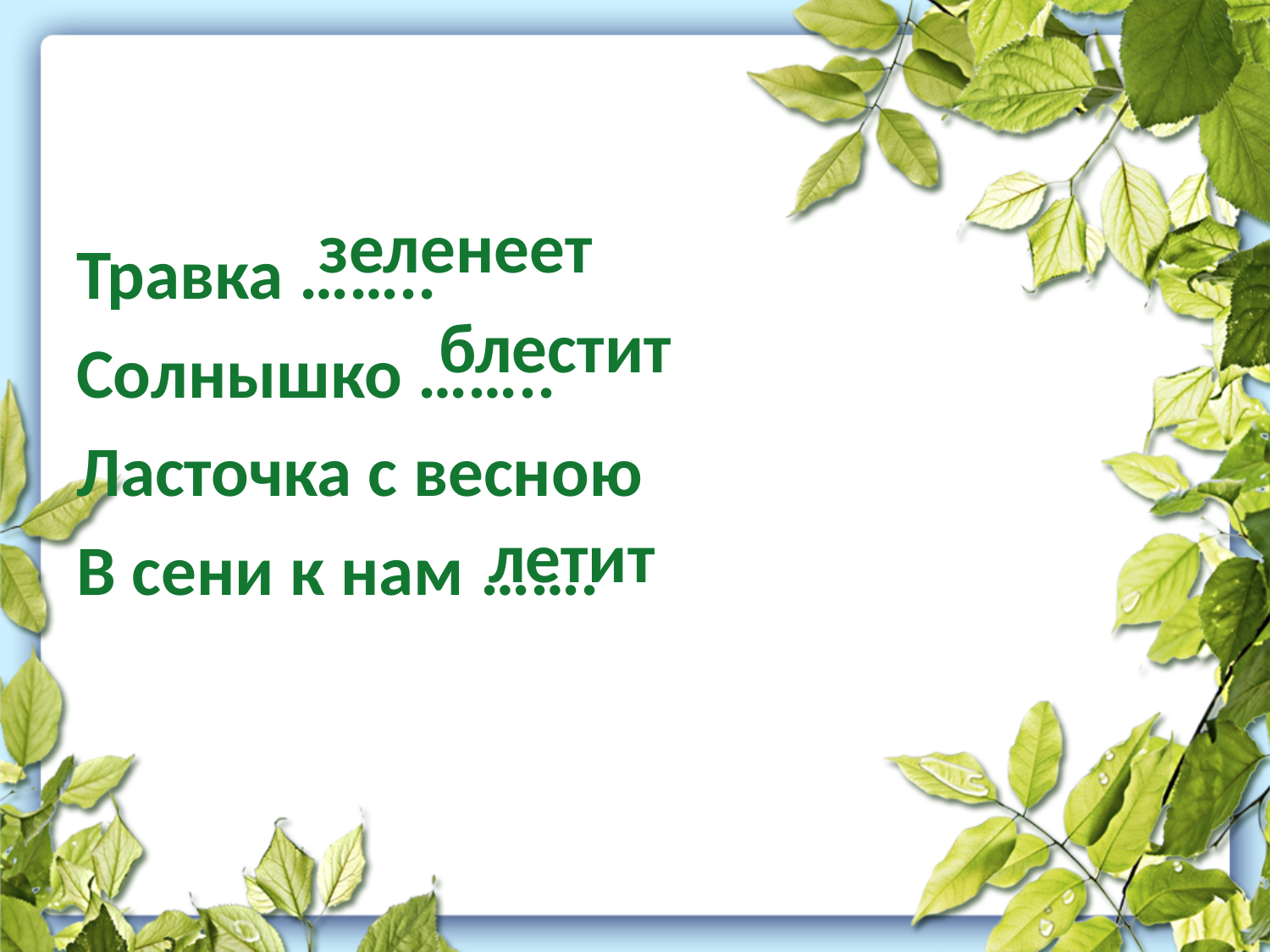

#
зеленеет
Травка ……..
Солнышко ……..
Ласточка с весною
В сени к нам …….
блестит
летит